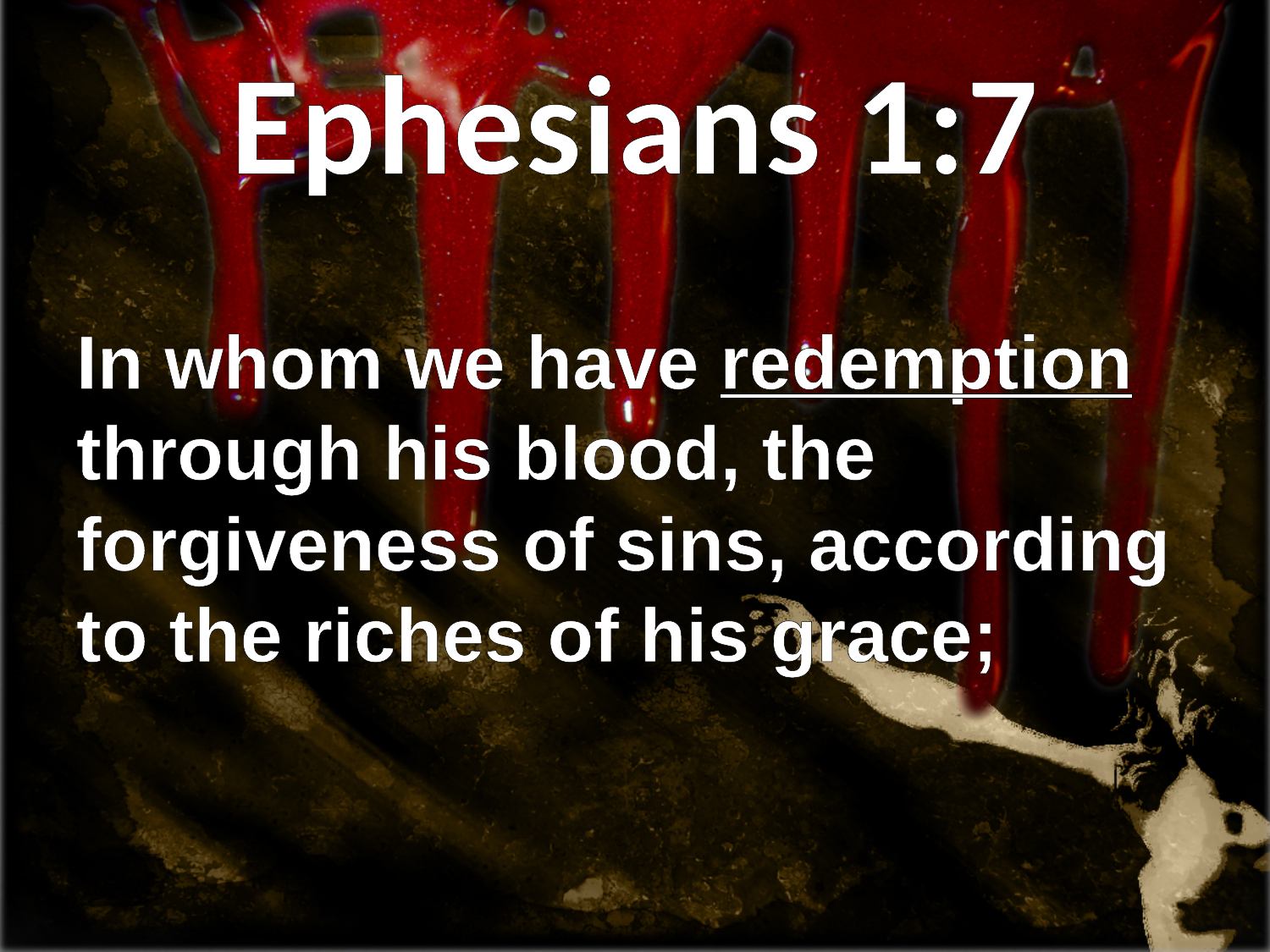

# Ephesians 1:7
In whom we have redemption through his blood, the forgiveness of sins, according to the riches of his grace;